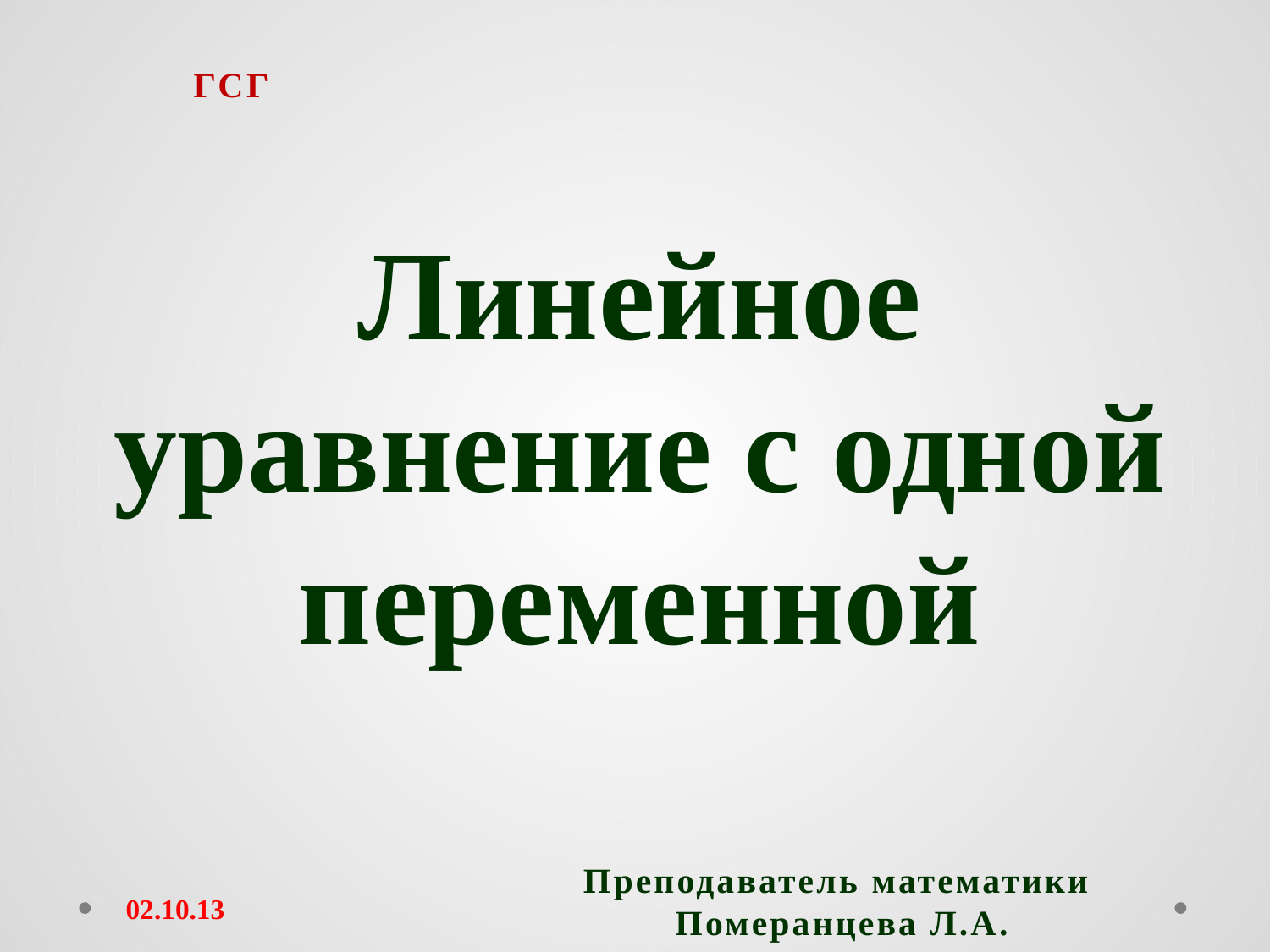

ГСГ
Линейное уравнение с одной переменной
Преподаватель математики
 Померанцева Л.А.
02.10.13